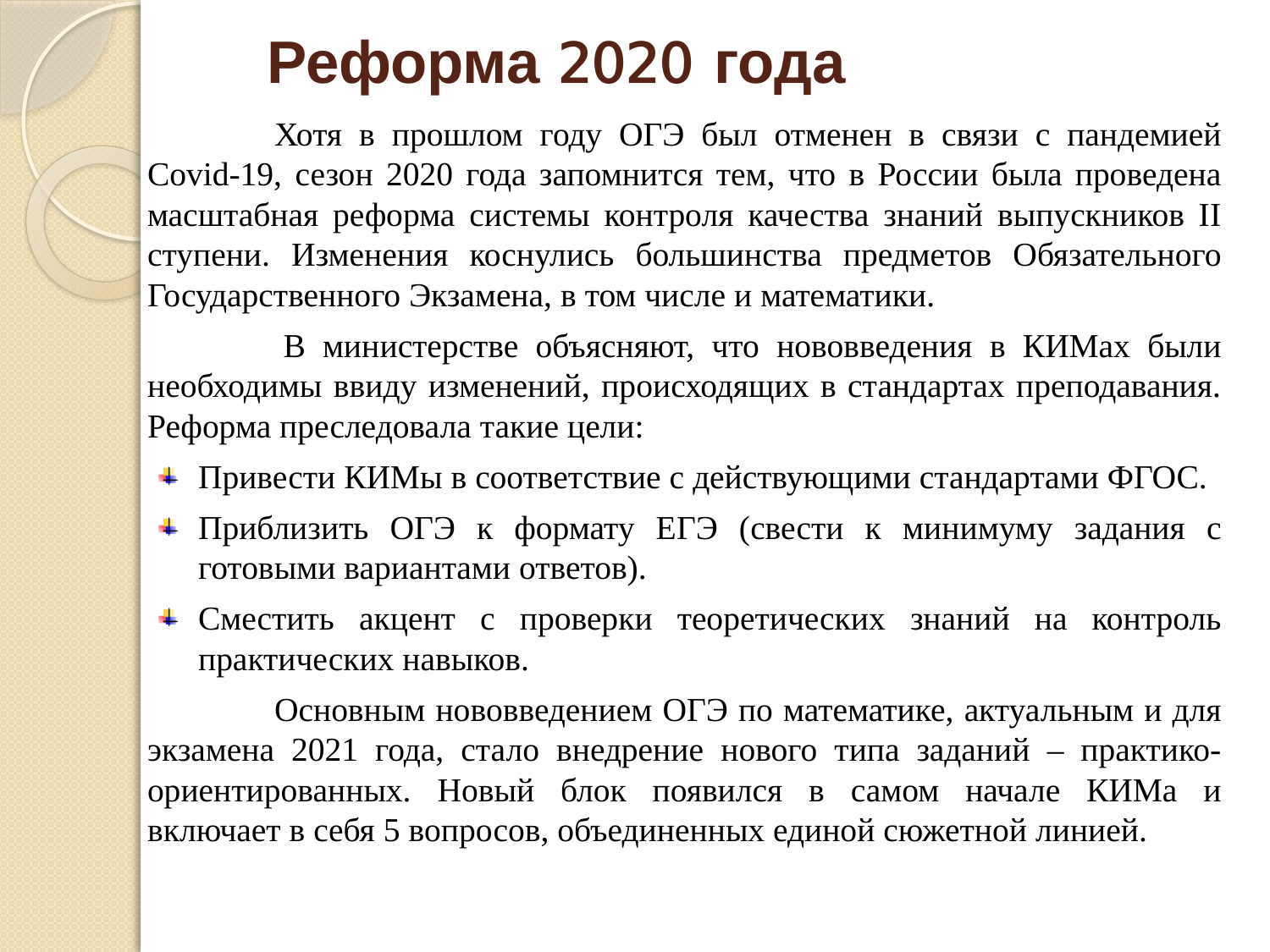

# Реформа 2020 года
	Хотя в прошлом году ОГЭ был отменен в связи с пандемией Covid-19, сезон 2020 года запомнится тем, что в России была проведена масштабная реформа системы контроля качества знаний выпускников II ступени. Изменения коснулись большинства предметов Обязательного Государственного Экзамена, в том числе и математики.
 	В министерстве объясняют, что нововведения в КИМах были необходимы ввиду изменений, происходящих в стандартах преподавания. Реформа преследовала такие цели:
Привести КИМы в соответствие с действующими стандартами ФГОС.
Приблизить ОГЭ к формату ЕГЭ (свести к минимуму задания с готовыми вариантами ответов).
Сместить акцент с проверки теоретических знаний на контроль практических навыков.
 	Основным нововведением ОГЭ по математике, актуальным и для экзамена 2021 года, стало внедрение нового типа заданий – практико-ориентированных. Новый блок появился в самом начале КИМа и включает в себя 5 вопросов, объединенных единой сюжетной линией.